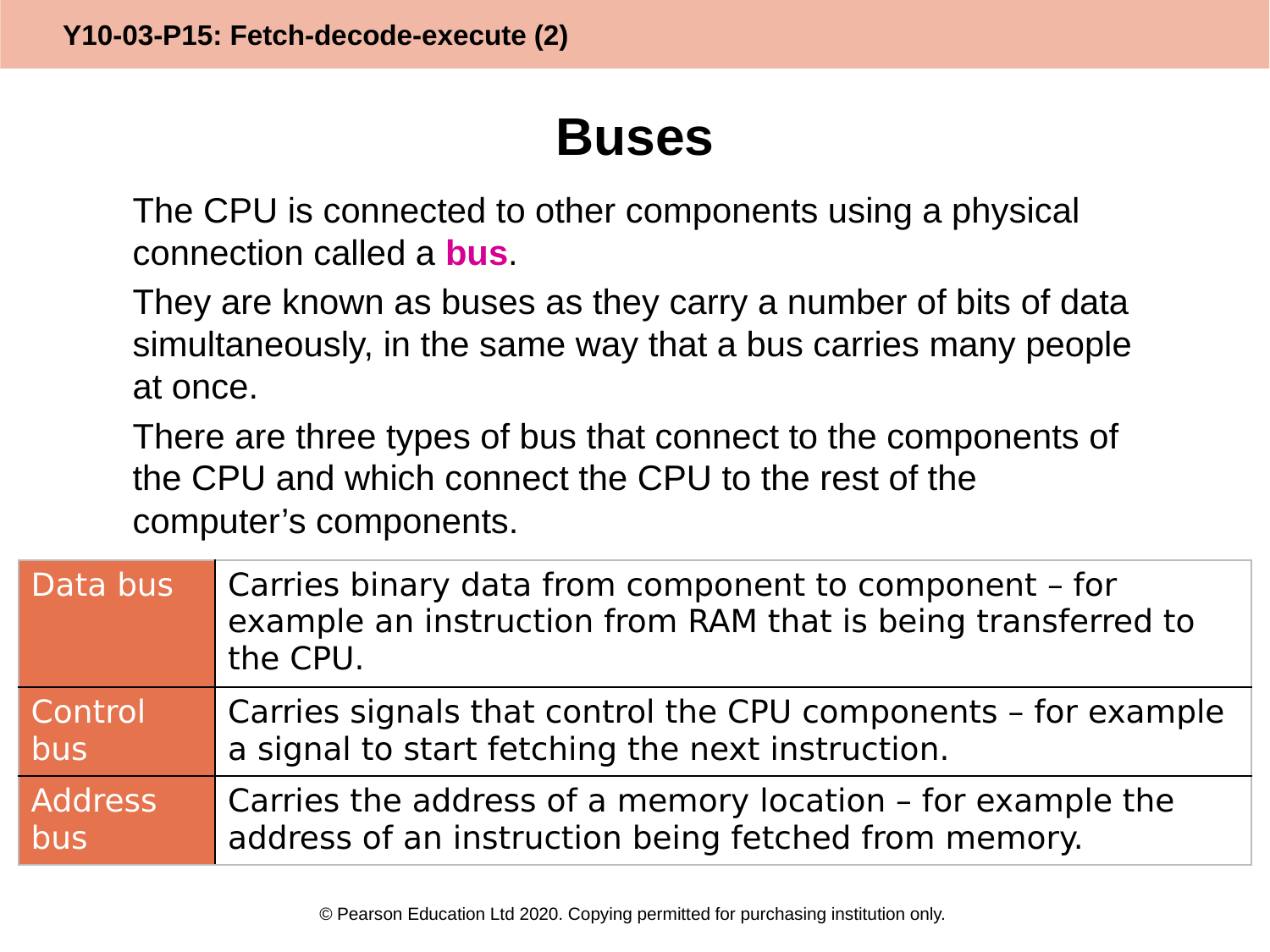

# Buses
The CPU is connected to other components using a physical connection called a bus.
They are known as buses as they carry a number of bits of data simultaneously, in the same way that a bus carries many people at once.
There are three types of bus that connect to the components of the CPU and which connect the CPU to the rest of the computer’s components.

| Data bus | Carries binary data from component to component – for example an instruction from RAM that is being transferred to the CPU. |
| --- | --- |
| Control bus | Carries signals that control the CPU components – for example a signal to start fetching the next instruction. |
| Address bus | Carries the address of a memory location – for example the address of an instruction being fetched from memory. |
© Pearson Education Ltd 2020. Copying permitted for purchasing institution only.